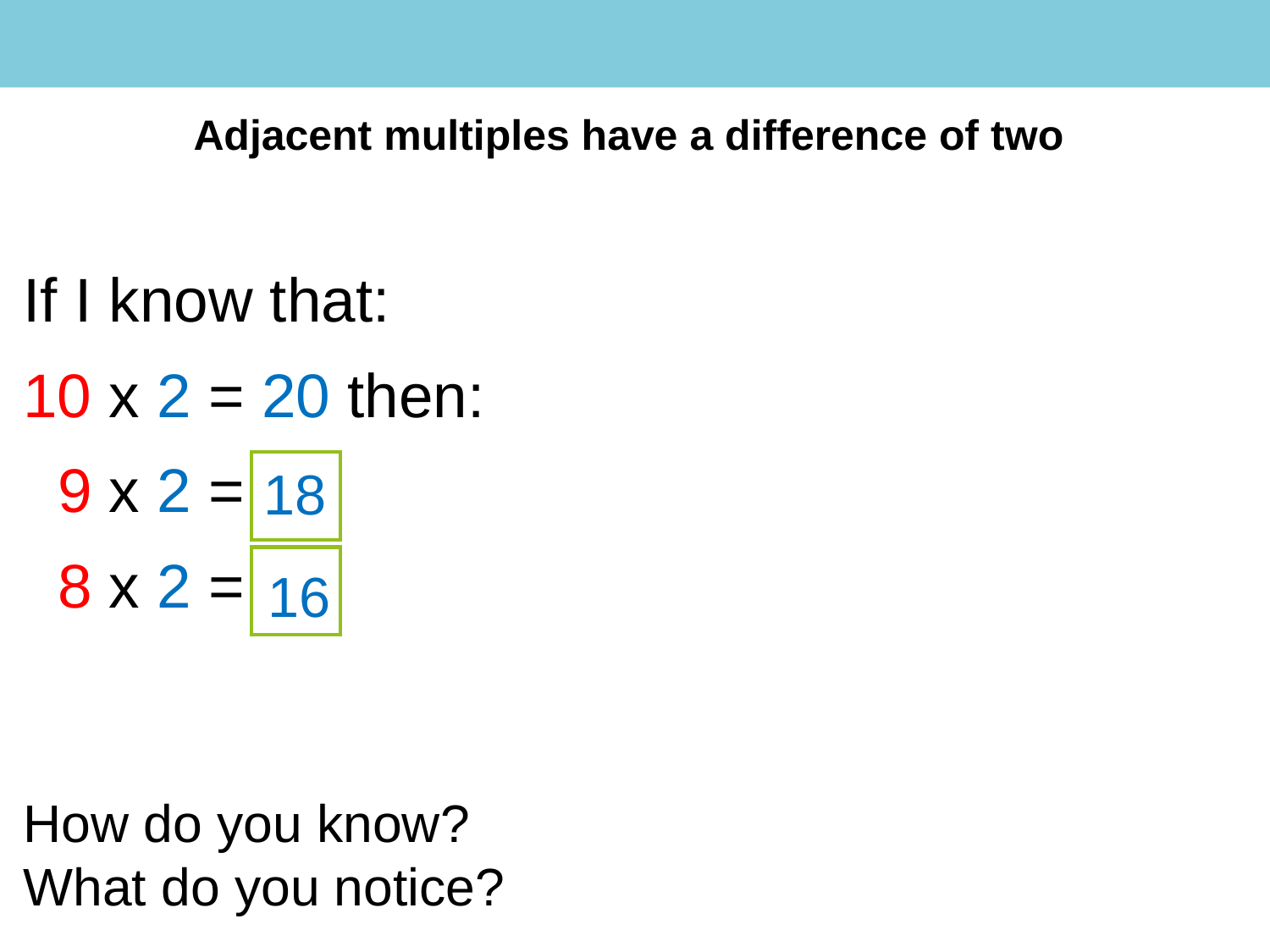

Adjacent multiples have a difference of two
If I know that:
10 x 2 = 20 then:
  9 x 2 =
  8 x 2 =

How do you know?
What do you notice?

18

16